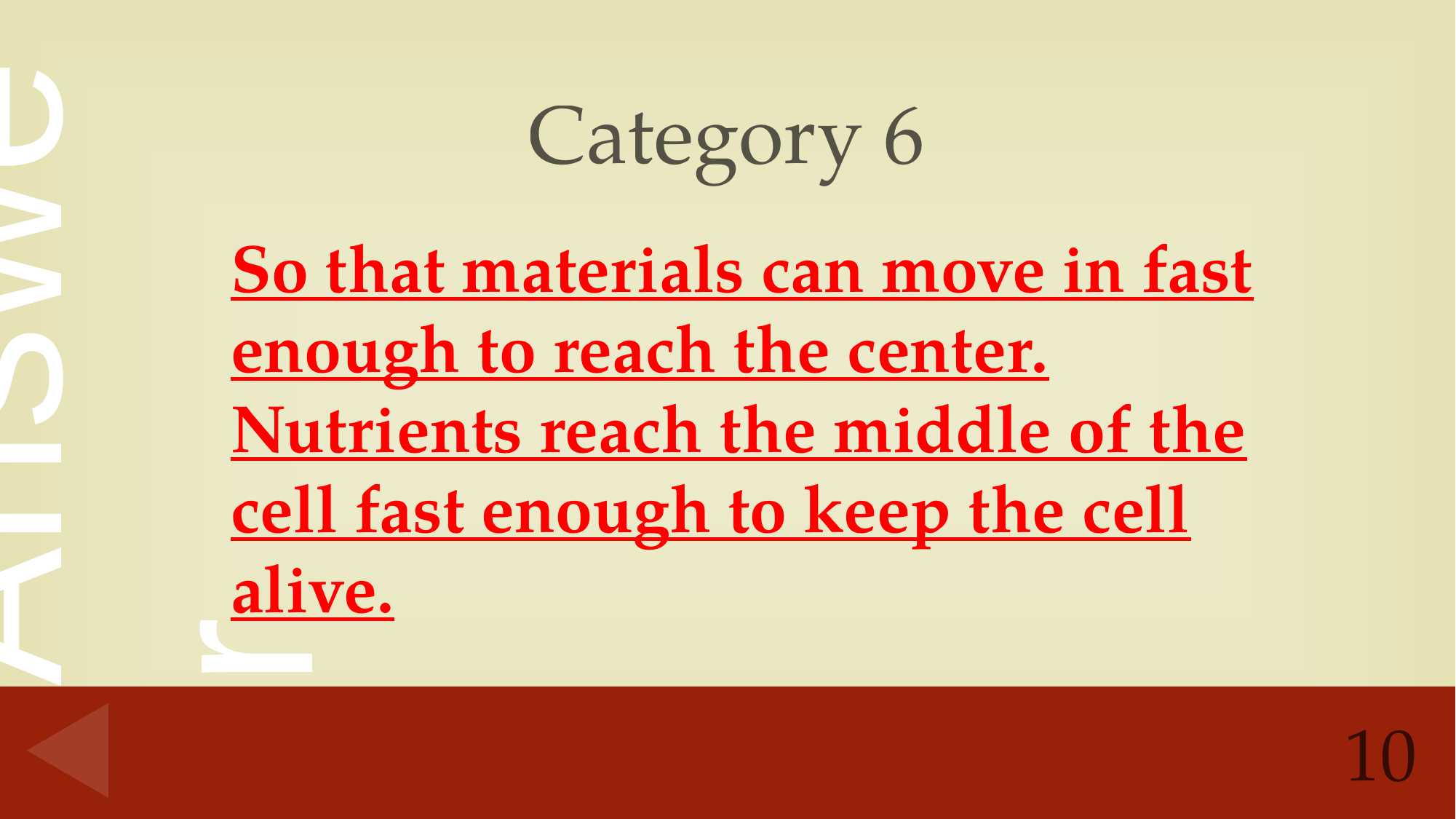

# Category 6
So that materials can move in fast enough to reach the center.
Nutrients reach the middle of the cell fast enough to keep the cell alive.
10